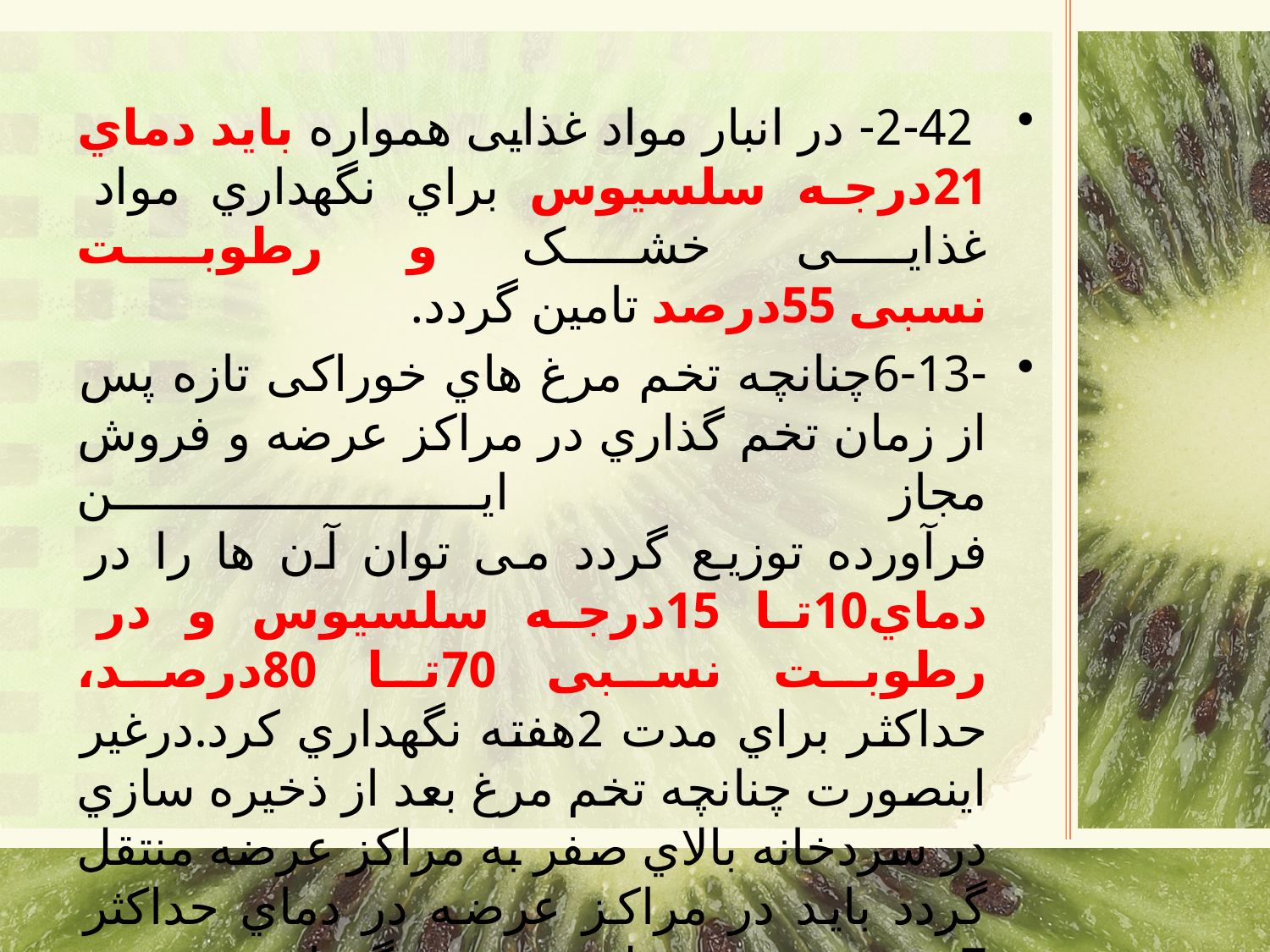

#
 2-42- در انبار مواد غذایی همواره باید دماي 21درجه سلسیوس براي نگهداري مواد غذایی خشک و رطوبت
نسبی 55درصد تامین گردد.
-6-13چنانچه تخم مرغ هاي خوراکی تازه پس از زمان تخم گذاري در مراکز عرضه و فروش مجاز این
فرآورده توزیع گردد می توان آن ها را در دماي10تا 15درجه سلسیوس و در رطوبت نسبی 70تا 80درصد،
حداکثر براي مدت 2هفته نگهداري کرد.درغیر اینصورت چنانچه تخم مرغ بعد از ذخیره سازي در سردخانه بالاي صفر به مراکز عرضه منتقل گردد باید در مراکز عرضه در دماي حداکثر 7درجه سلسیوس نگهداری شود.